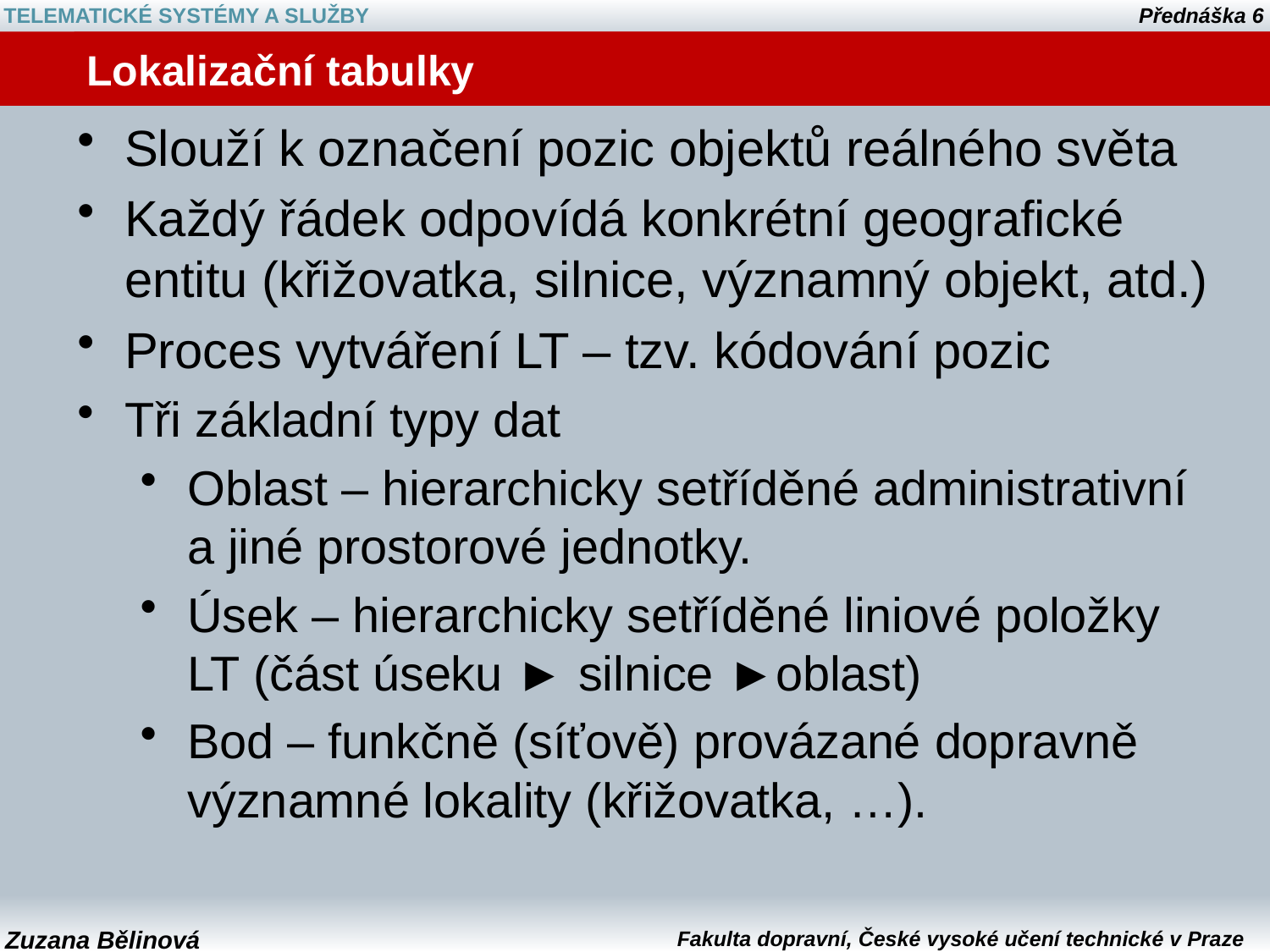

# Lokalizační tabulky
Slouží k označení pozic objektů reálného světa
Každý řádek odpovídá konkrétní geografické entitu (křižovatka, silnice, významný objekt, atd.)
Proces vytváření LT – tzv. kódování pozic
Tři základní typy dat
Oblast – hierarchicky setříděné administrativní a jiné prostorové jednotky.
Úsek – hierarchicky setříděné liniové položky LT (část úseku ► silnice ►oblast)
Bod – funkčně (síťově) provázané dopravně významné lokality (křižovatka, …).